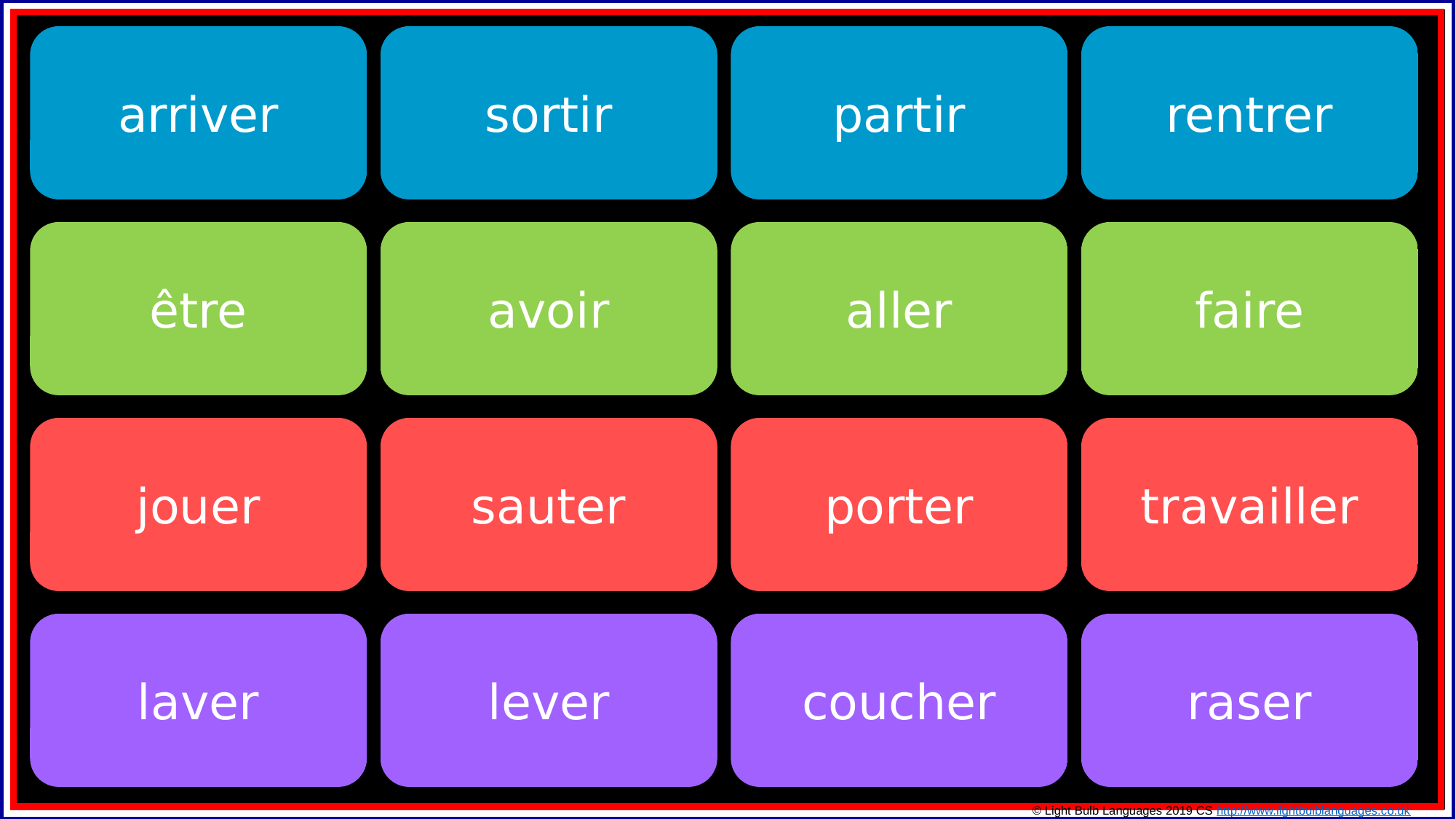

arriver
sortir
partir
rentrer
être
avoir
aller
faire
jouer
sauter
porter
travailler
laver
lever
coucher
raser
© Light Bulb Languages 2019 CS http://www.lightbulblanguages.co.uk